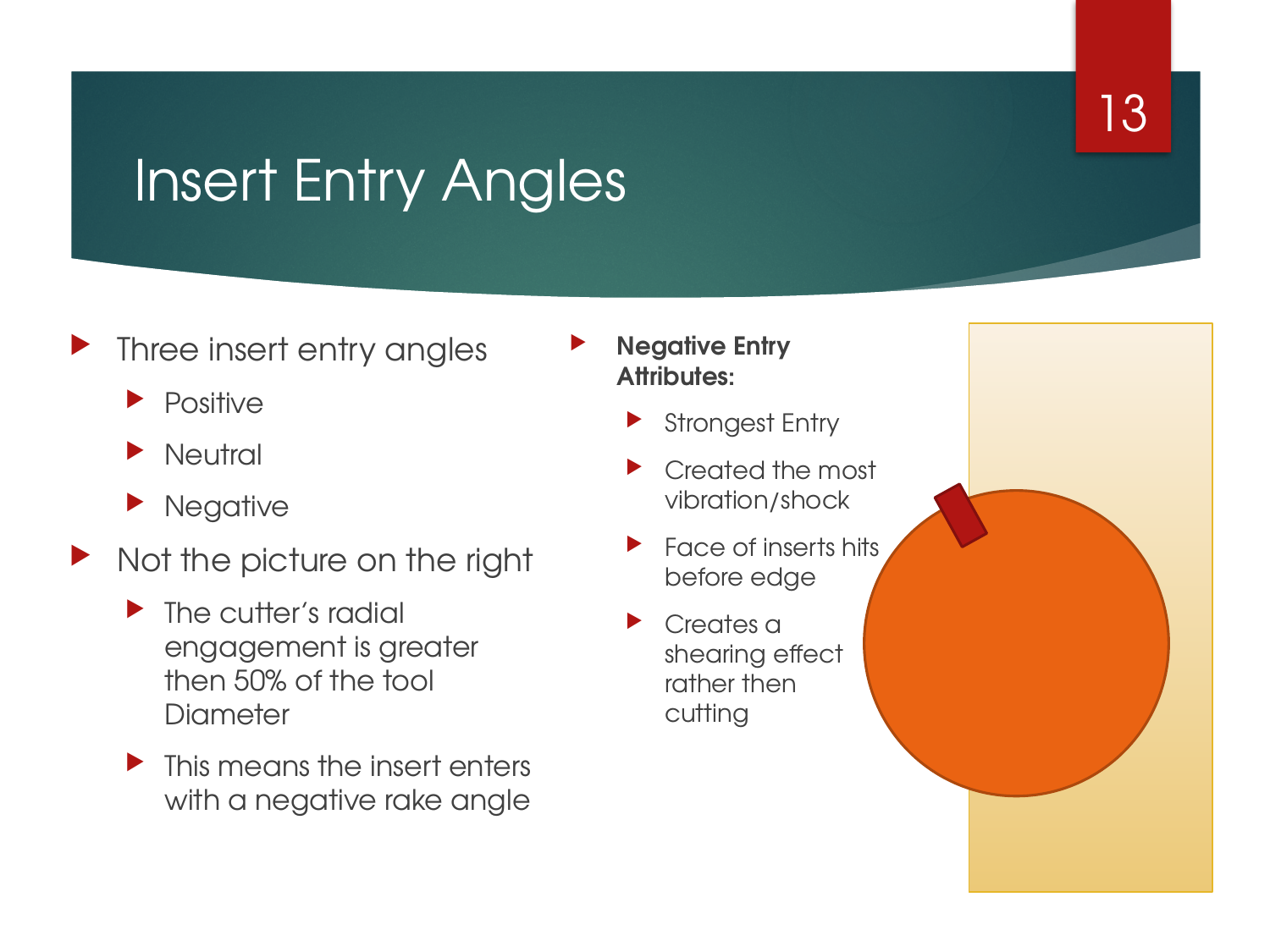

13
# Insert Entry Angles
Three insert entry angles
Positive
Neutral
Negative
Not the picture on the right
The cutter’s radial engagement is greater then 50% of the tool Diameter
This means the insert enters with a negative rake angle

Negative Entry Attributes:
Strongest Entry
Created the most vibration/shock
Face of inserts hits before edge
Creates a shearing effect rather then cutting